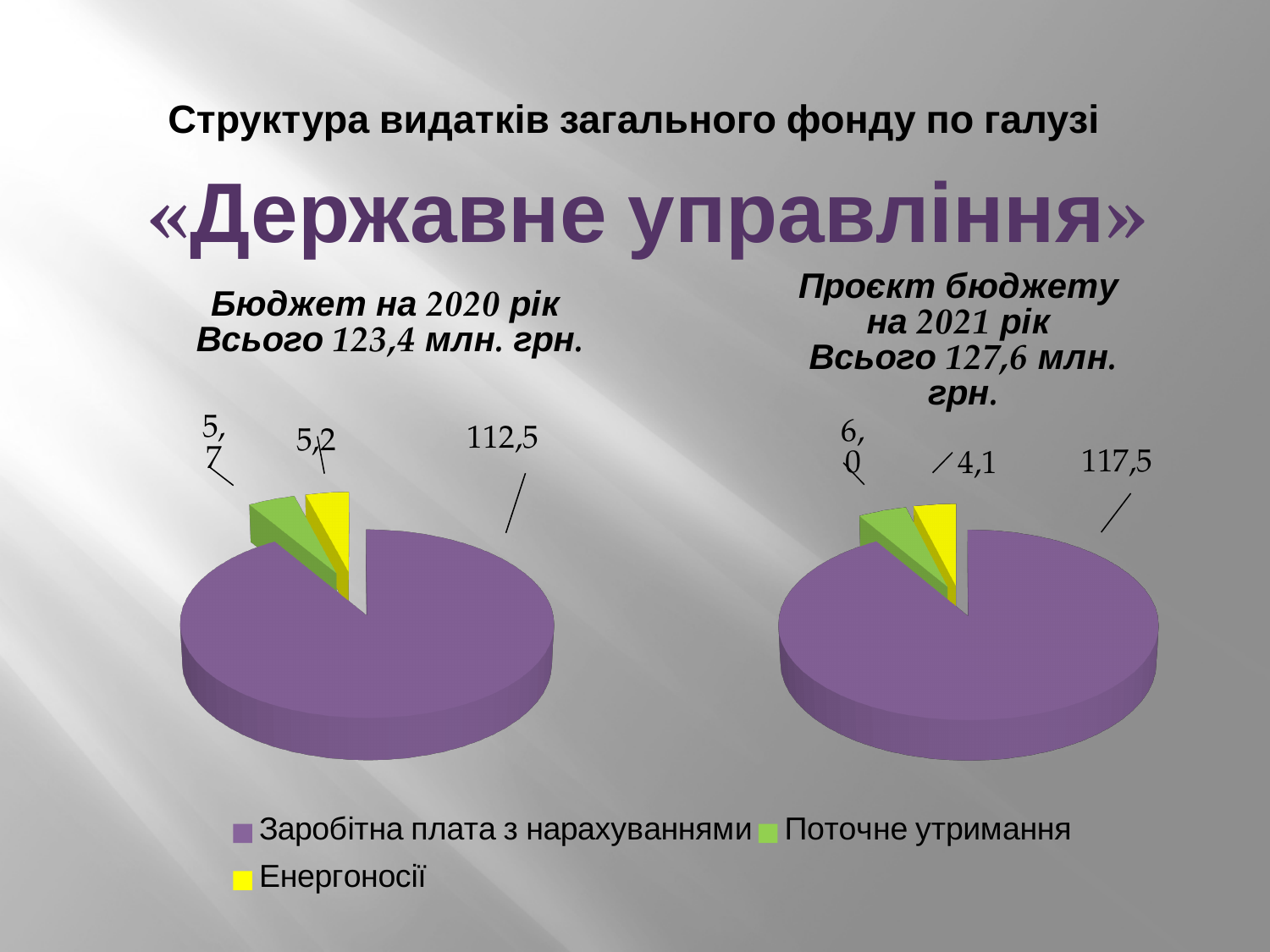

Структура видатків загального фонду по галузі
# «Державне управління»

[unsupported chart]

[unsupported chart]

[unsupported chart]